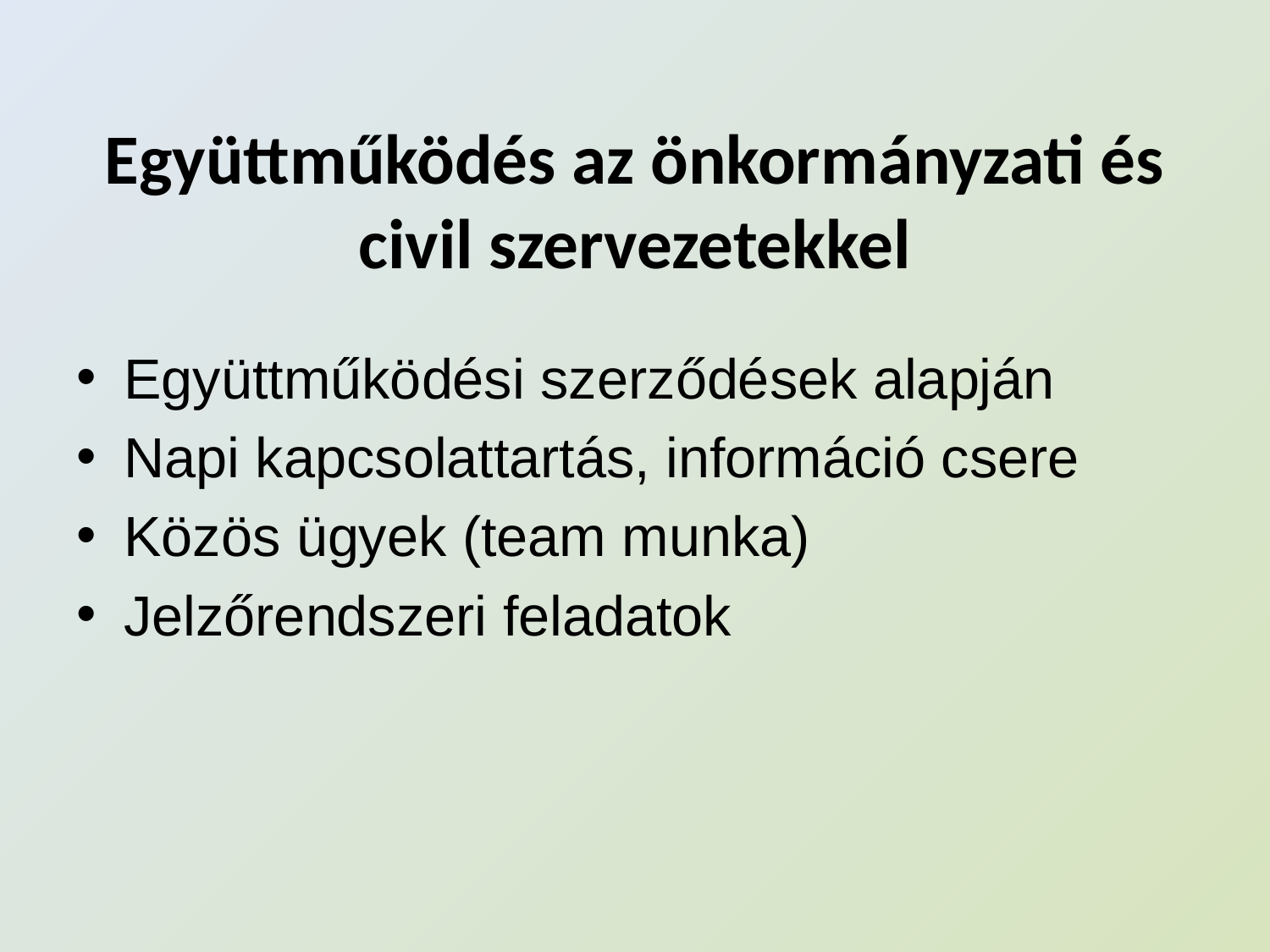

# Együttműködés az önkormányzati és civil szervezetekkel
Együttműködési szerződések alapján
Napi kapcsolattartás, információ csere
Közös ügyek (team munka)
Jelzőrendszeri feladatok